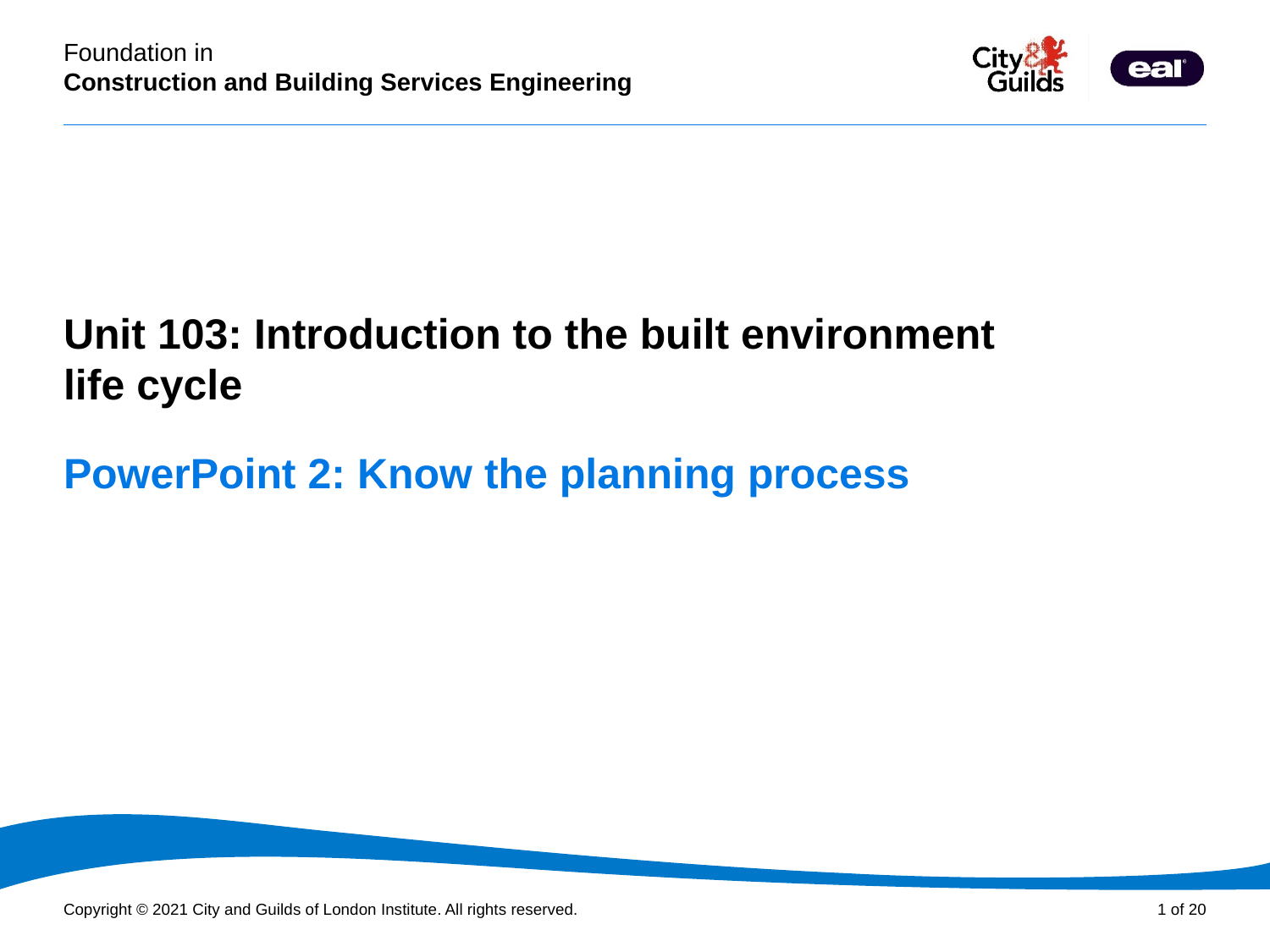

PowerPoint presentation
Unit 103: Introduction to the built environment
life cycle

# PowerPoint 2: Know the planning process